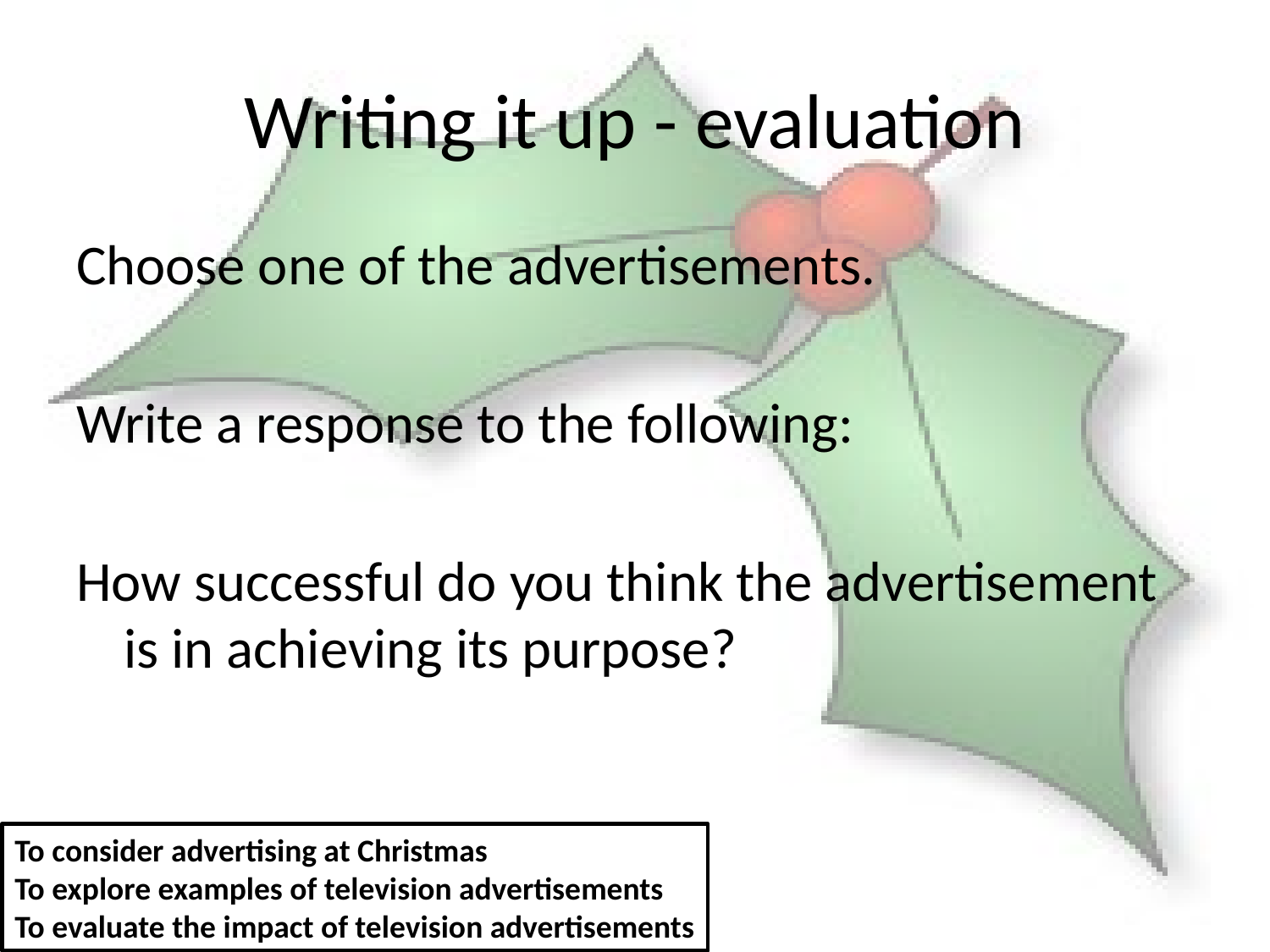

# Writing it up - evaluation
Choose one of the advertisements.

Write a response to the following:

How successful do you think the advertisement is in achieving its purpose?
To consider advertising at Christmas
To explore examples of television advertisements
To evaluate the impact of television advertisements